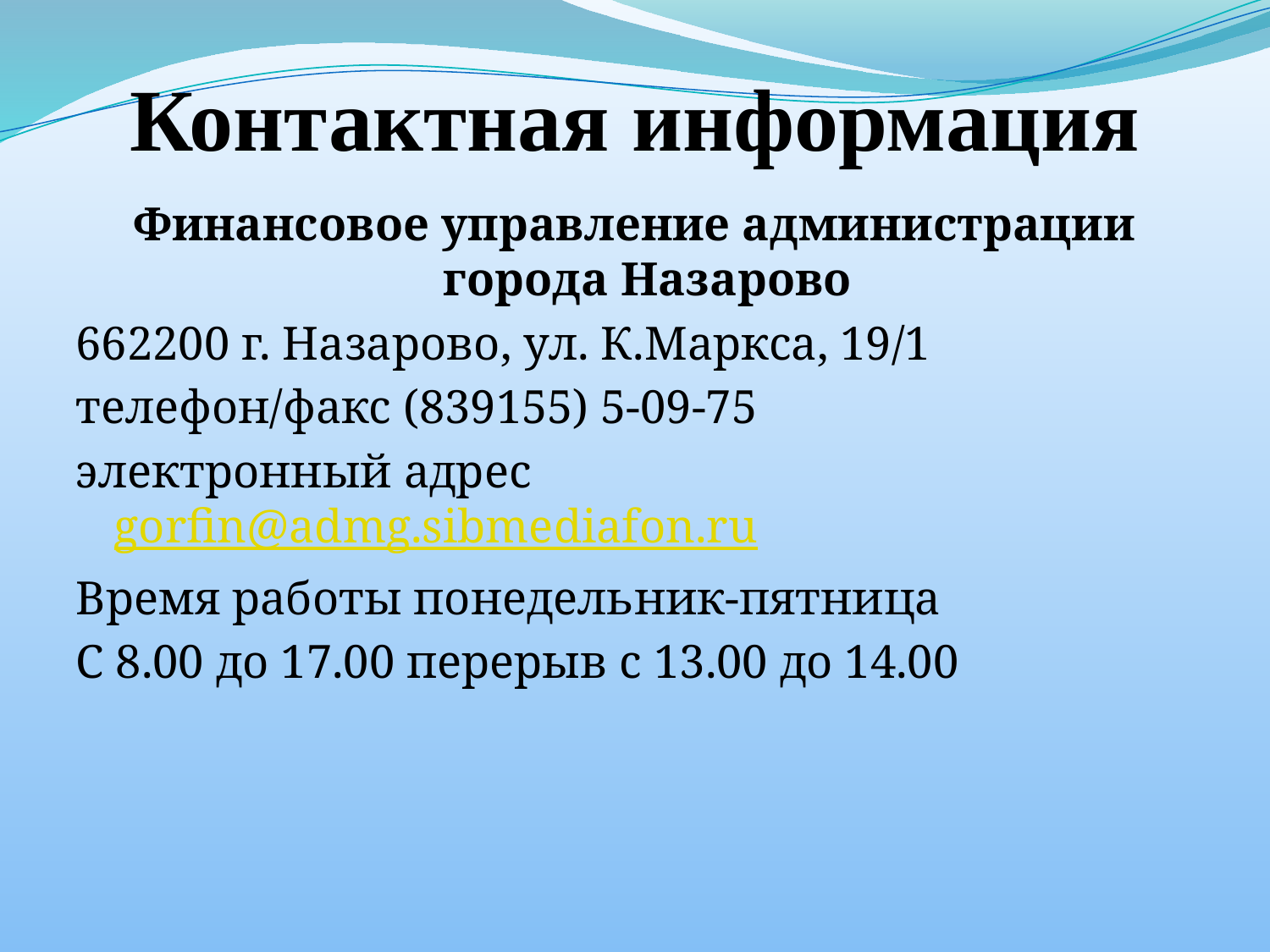

# Контактная информация
Финансовое управление администрации города Назарово
662200 г. Назарово, ул. К.Маркса, 19/1
телефон/факс (839155) 5-09-75
электронный адрес  gorfin@admg.sibmediafon.ru
Время работы понедельник-пятница
С 8.00 до 17.00 перерыв с 13.00 до 14.00